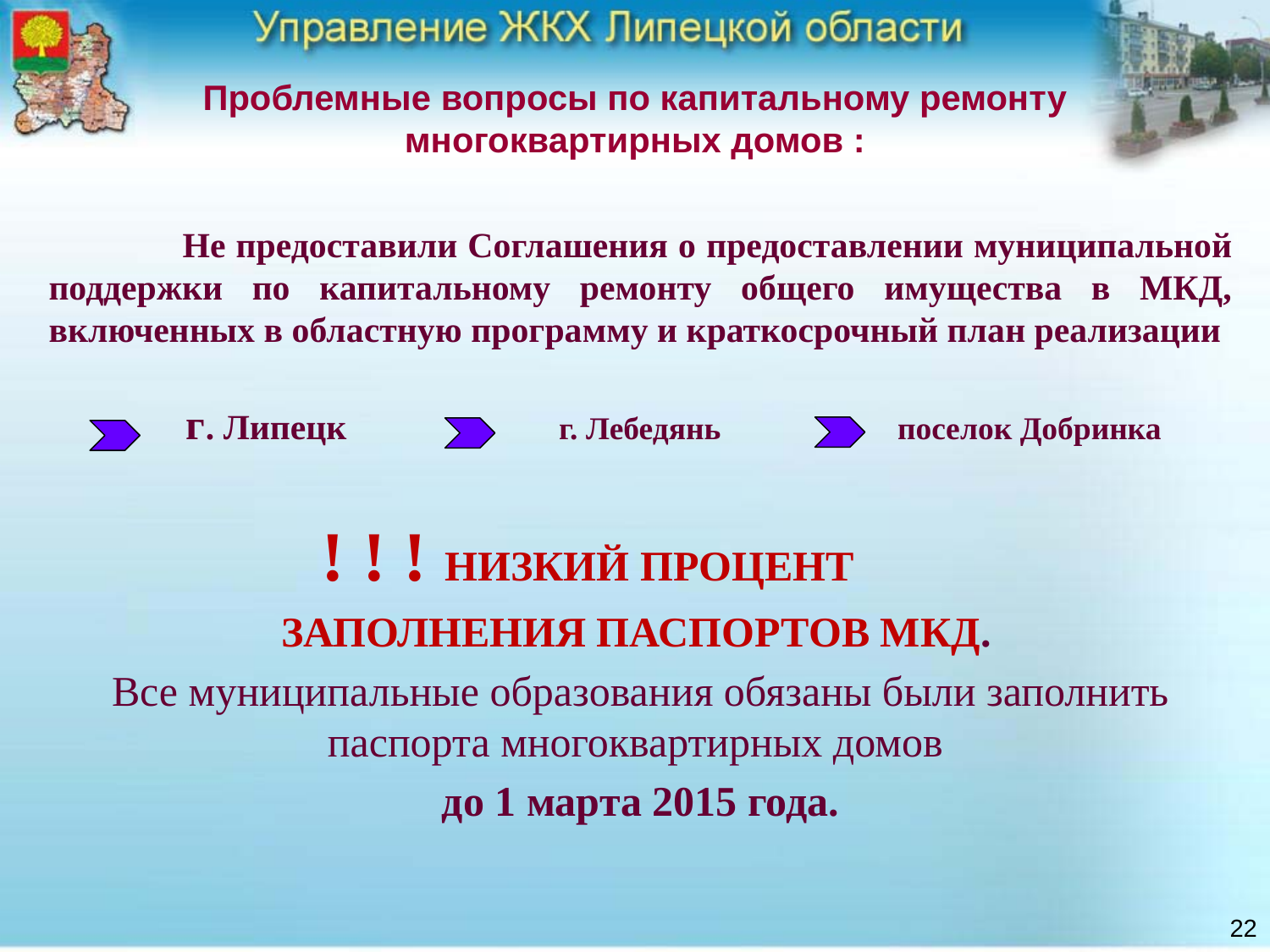

# Проблемные вопросы по капитальному ремонту многоквартирных домов :
             Не предоставили Соглашения о предоставлении муниципальной поддержки по капитальному ремонту общего имущества в МКД, включенных в областную программу и краткосрочный план реализации

             г. Липецк                        г. Лебедянь                      поселок Добринка

              ! ! ! Низкий процент
                      заполнения паспортов МКД.
Все муниципальные образования обязаны были заполнить паспорта многоквартирных домов
до 1 марта 2015 года.

22